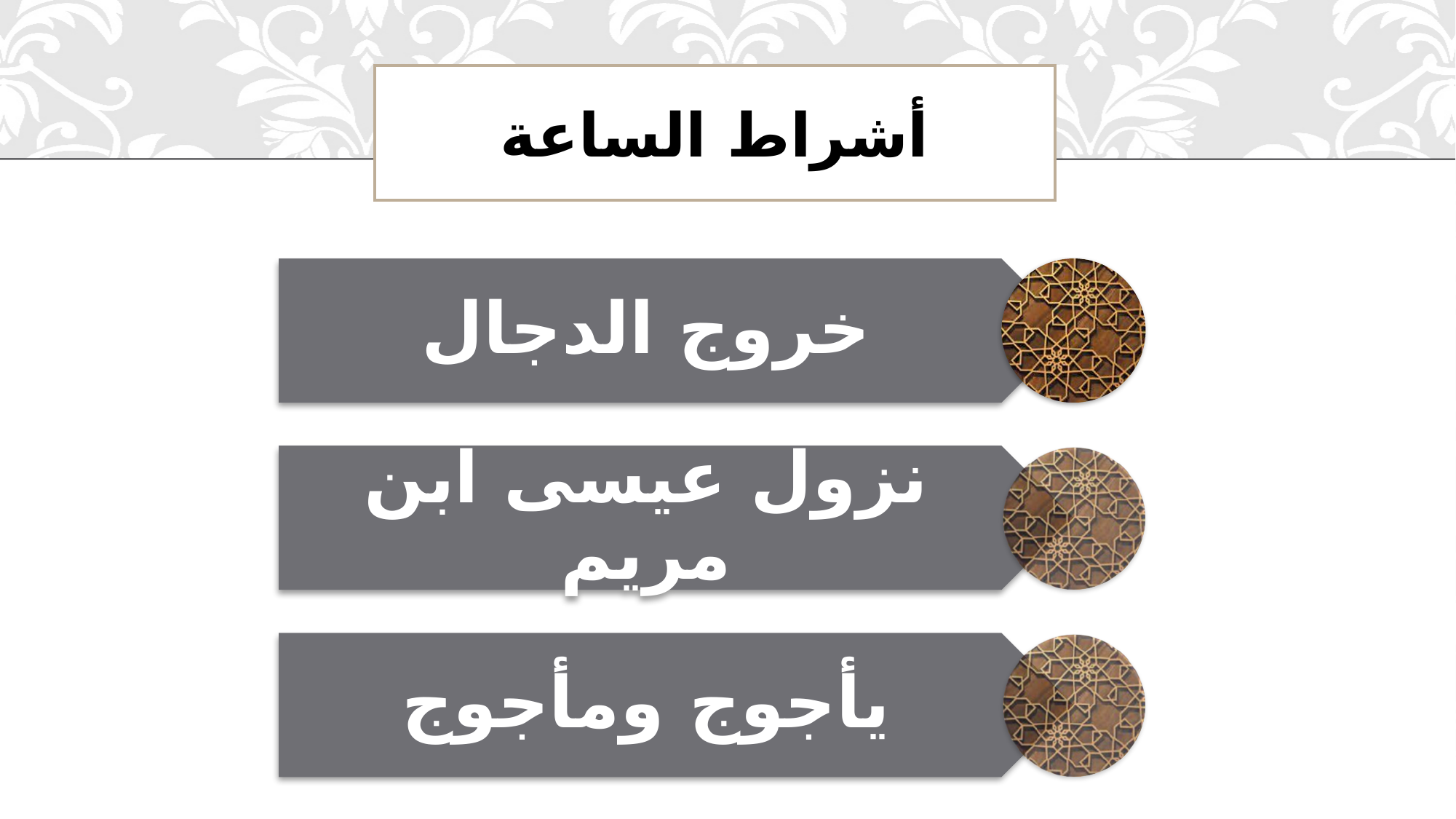

# أشراط الساعة

خروج الدجال
نزول عيسى ابن مريم
يأجوج ومأجوج